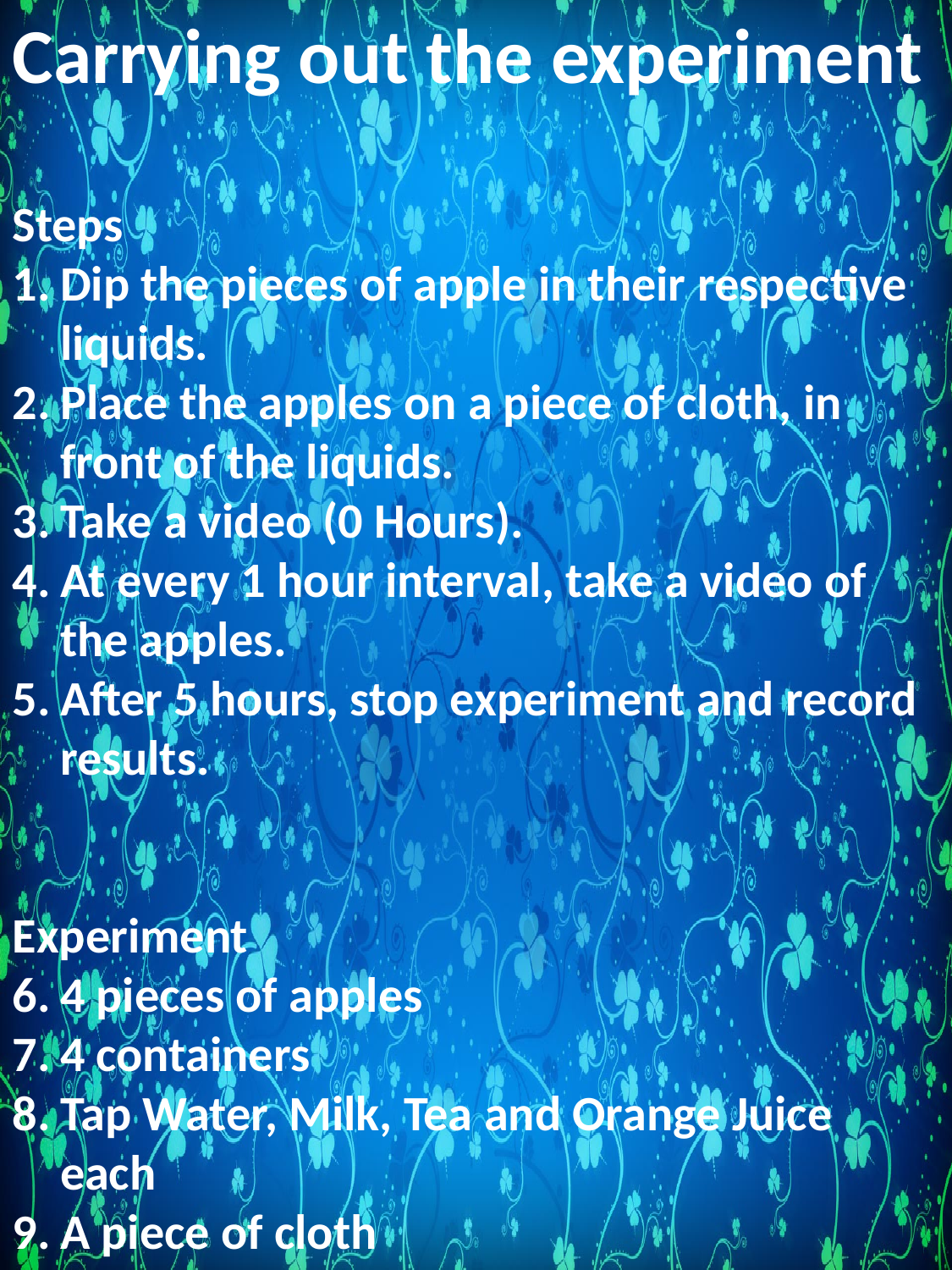

Carrying out the experiment

Steps
Dip the pieces of apple in their respective liquids.
Place the apples on a piece of cloth, in front of the liquids.
Take a video (0 Hours).
At every 1 hour interval, take a video of the apples.
After 5 hours, stop experiment and record results.

Experiment
4 pieces of apples
4 containers
Tap Water, Milk, Tea and Orange Juice each
A piece of cloth